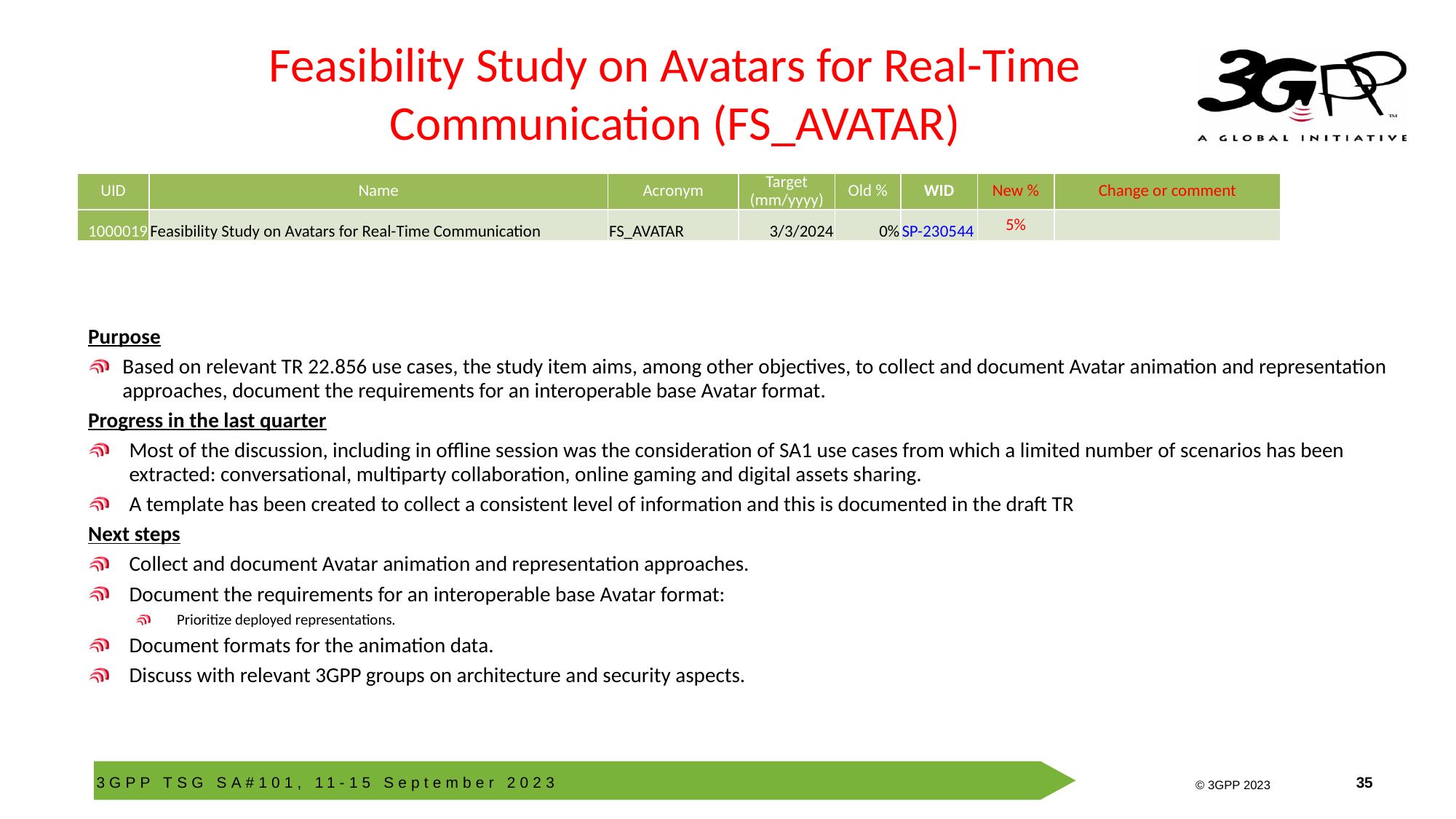

# Feasibility Study on Avatars for Real-Time Communication (FS_AVATAR)
| UID | Name | Acronym | Target (mm/yyyy) | Old % | WID | New % | Change or comment |
| --- | --- | --- | --- | --- | --- | --- | --- |
| 1000019 | Feasibility Study on Avatars for Real-Time Communication | FS\_AVATAR | 3/3/2024 | 0% | SP-230544 | 5% |  |
Purpose
Based on relevant TR 22.856 use cases, the study item aims, among other objectives, to collect and document Avatar animation and representation approaches, document the requirements for an interoperable base Avatar format.
Progress in the last quarter
Most of the discussion, including in offline session was the consideration of SA1 use cases from which a limited number of scenarios has been extracted: conversational, multiparty collaboration, online gaming and digital assets sharing.
A template has been created to collect a consistent level of information and this is documented in the draft TR
Next steps
Collect and document Avatar animation and representation approaches.
Document the requirements for an interoperable base Avatar format:
Prioritize deployed representations.
Document formats for the animation data.
Discuss with relevant 3GPP groups on architecture and security aspects.